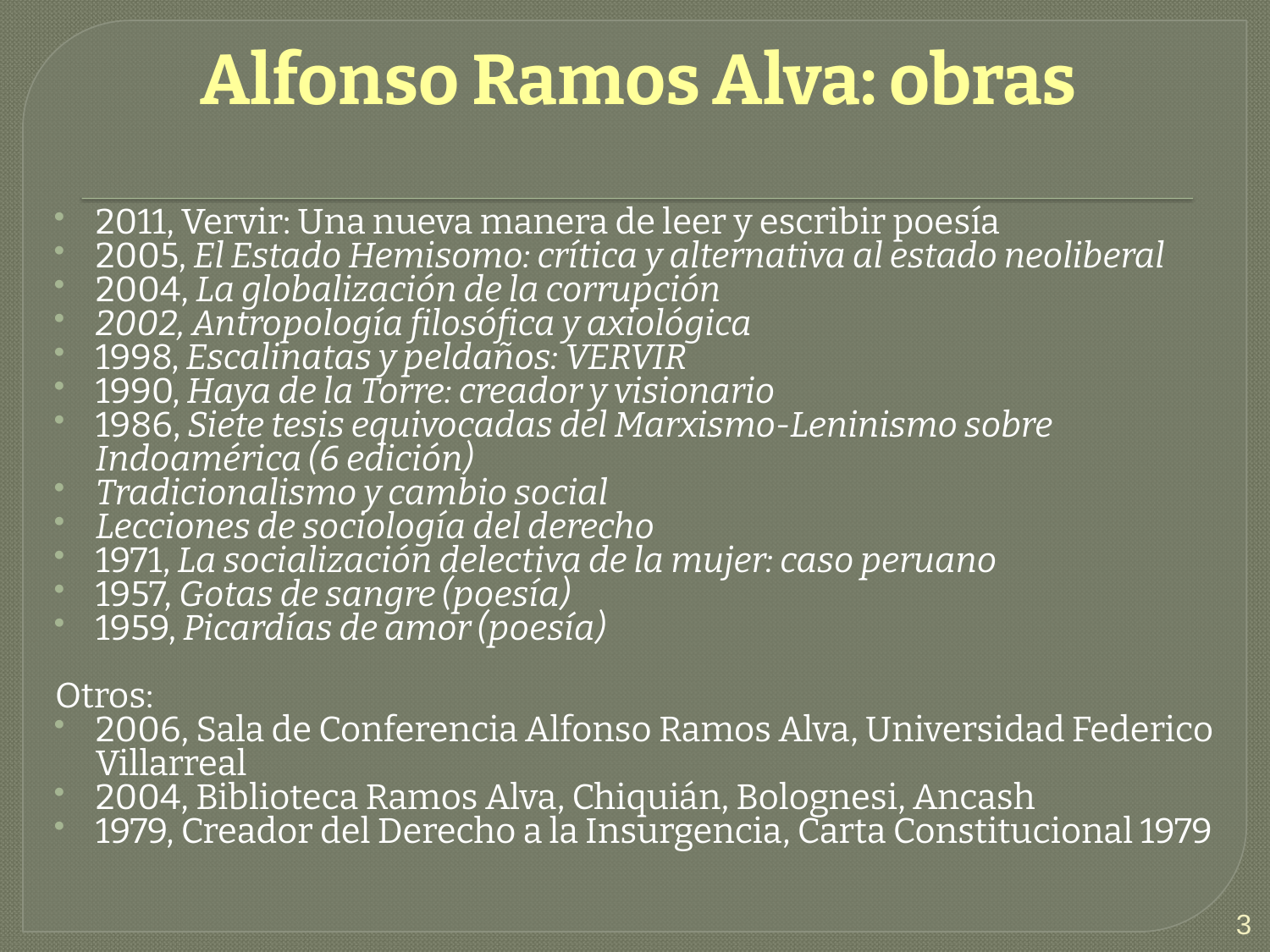

# Alfonso Ramos Alva: obras

2011, Vervir: Una nueva manera de leer y escribir poesía
2005, El Estado Hemisomo: crítica y alternativa al estado neoliberal
2004, La globalización de la corrupción
2002, Antropología filosófica y axiológica
1998, Escalinatas y peldaños: VERVIR
1990, Haya de la Torre: creador y visionario
1986, Siete tesis equivocadas del Marxismo-Leninismo sobre Indoamérica (6 edición)
Tradicionalismo y cambio social
Lecciones de sociología del derecho
1971, La socialización delectiva de la mujer: caso peruano
1957, Gotas de sangre (poesía)
1959, Picardías de amor (poesía)

Otros:
2006, Sala de Conferencia Alfonso Ramos Alva, Universidad Federico Villarreal
2004, Biblioteca Ramos Alva, Chiquián, Bolognesi, Ancash
1979, Creador del Derecho a la Insurgencia, Carta Constitucional 1979

3